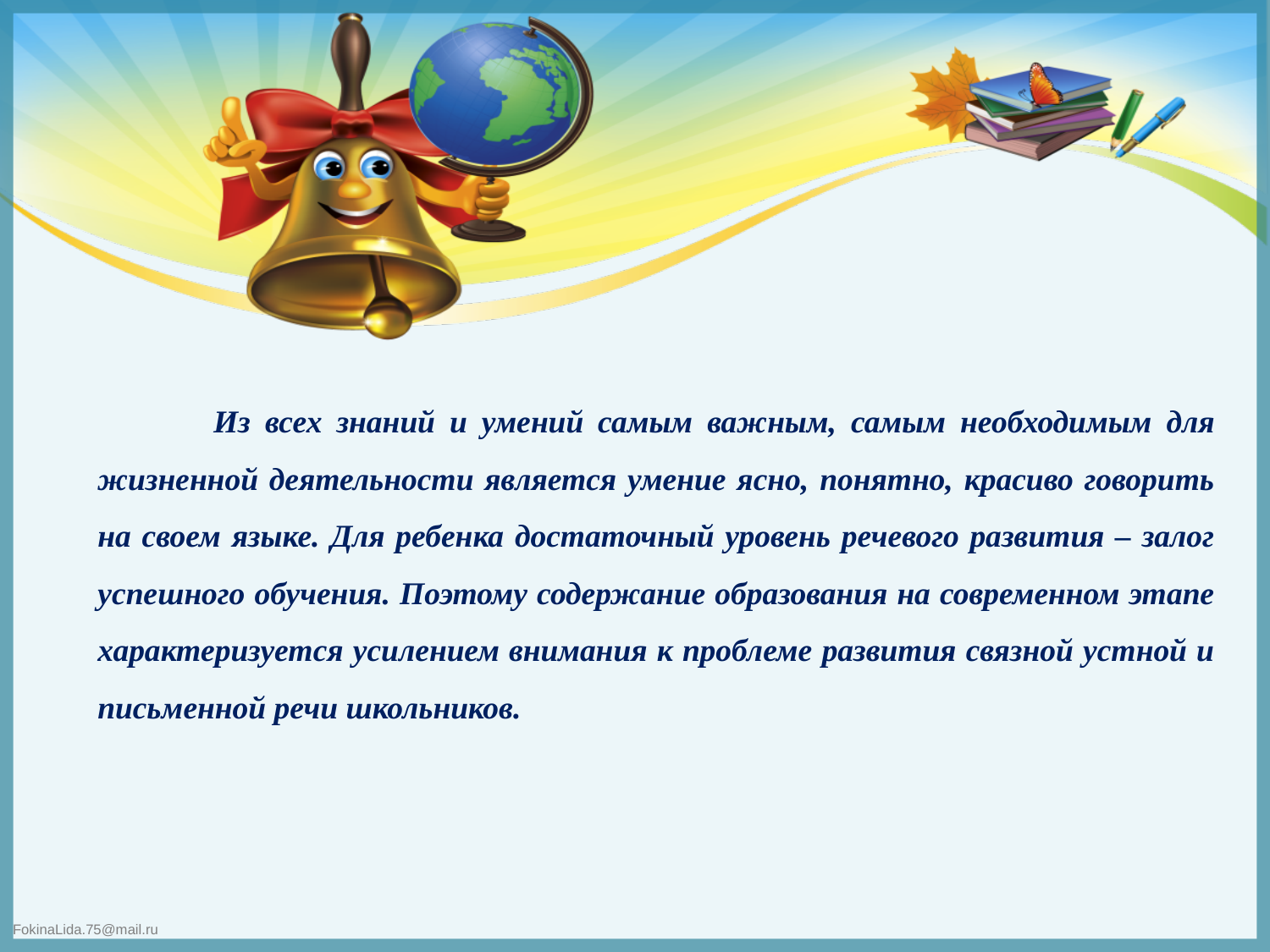

Из всех знаний и умений самым важным, самым необходимым для жизненной деятельности является умение ясно, понятно, красиво говорить на своем языке. Для ребенка достаточный уровень речевого развития – залог успешного обучения. Поэтому содержание образования на современном этапе характеризуется усилением внимания к проблеме развития связной устной и письменной речи школьников.